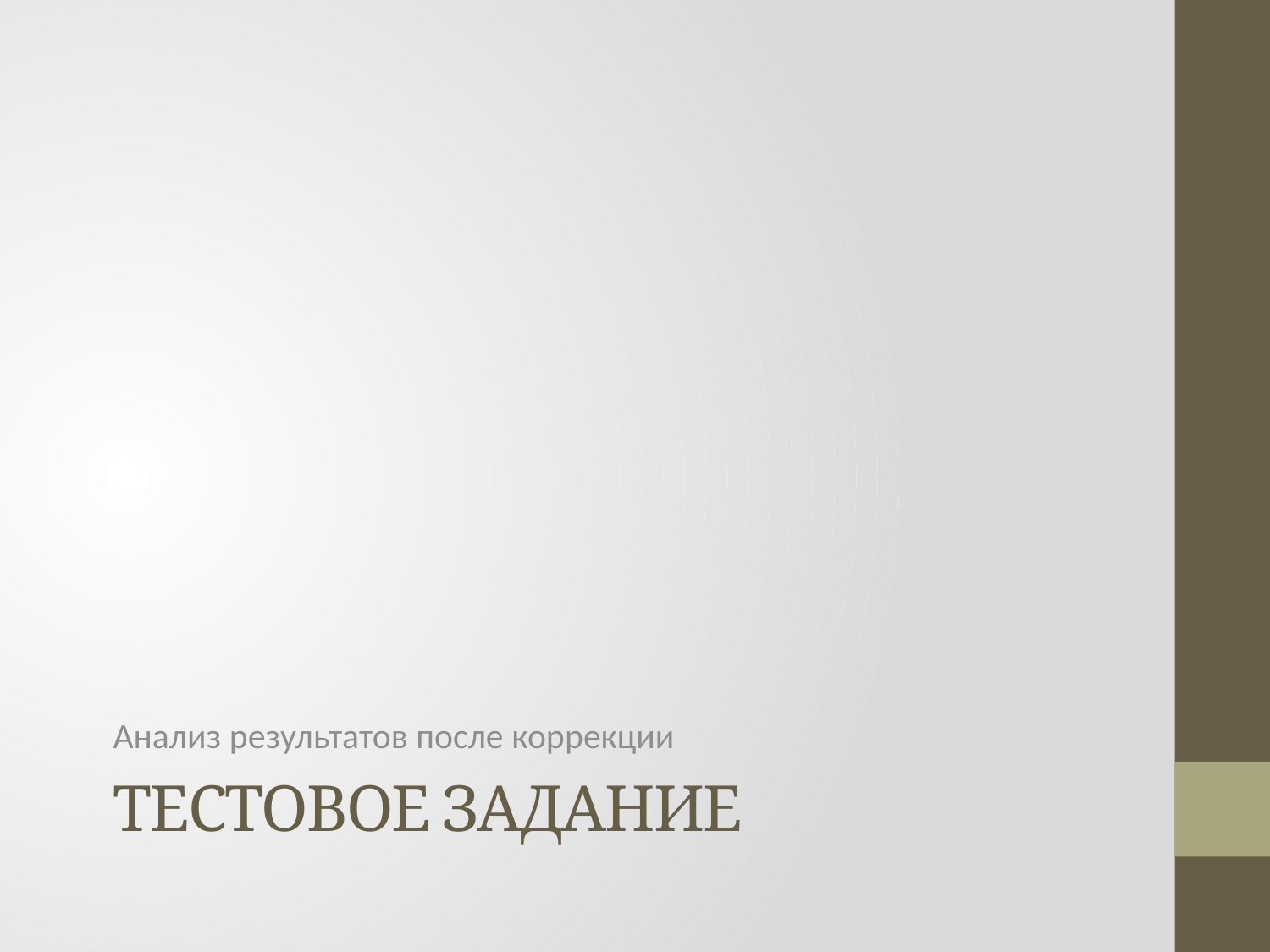

Анализ результатов после коррекции
# Тестовое задание